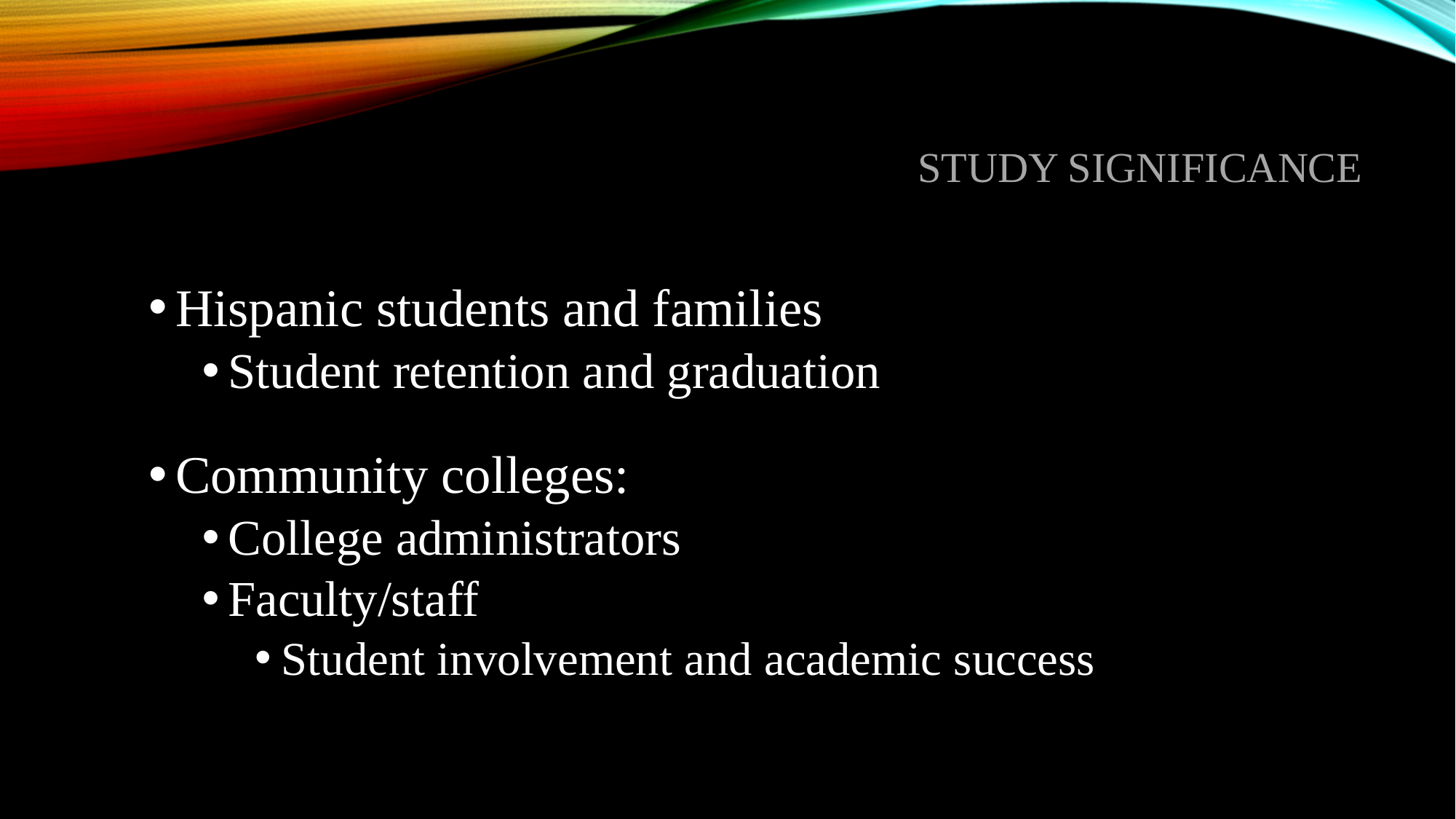

# Study significance
Hispanic students and families
Student retention and graduation

Community colleges:
College administrators
Faculty/staff
Student involvement and academic success